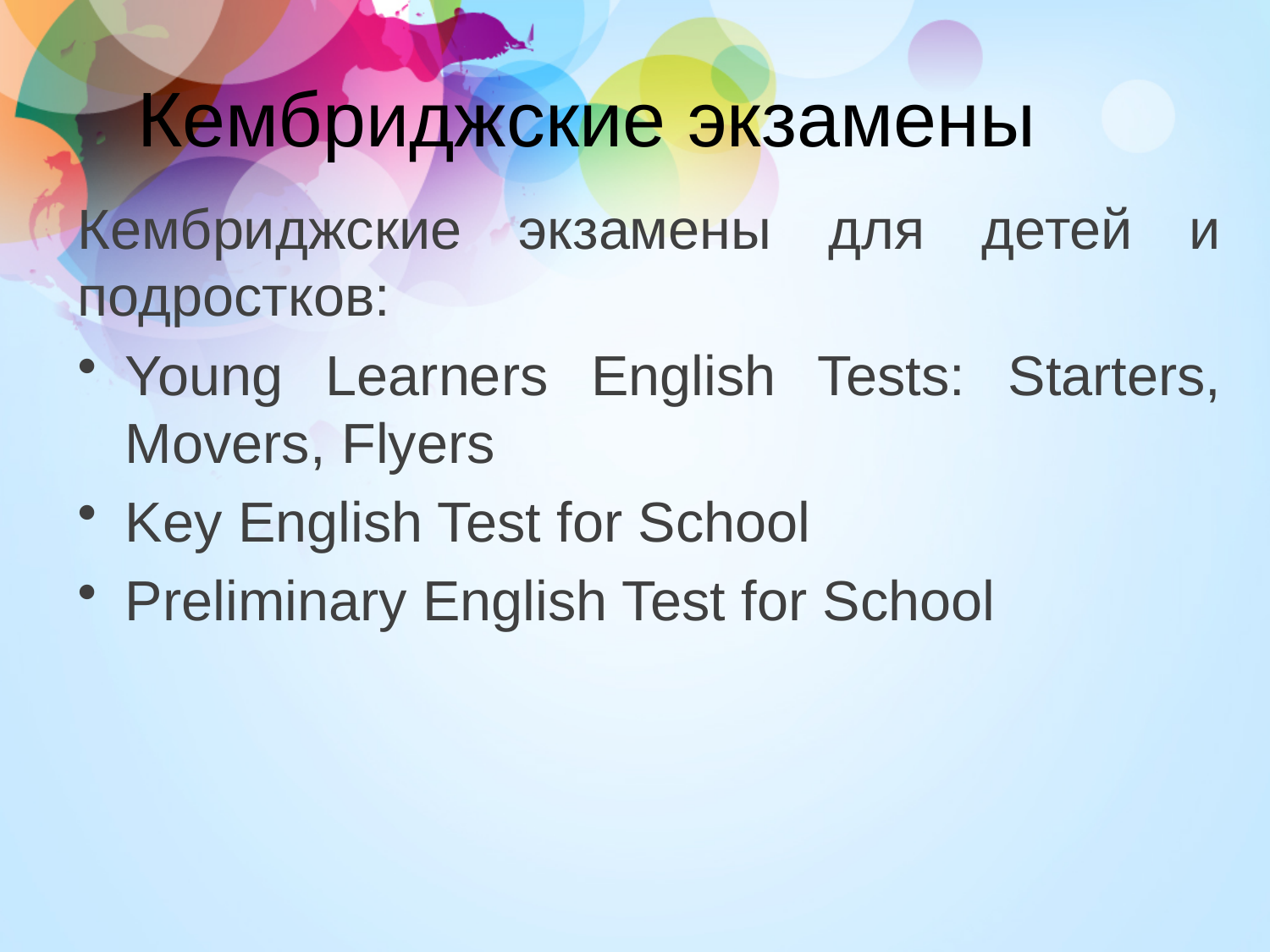

# Кембриджские экзамены
Кембриджские экзамены для детей и подростков:
Young Learners English Tests: Starters, Movers, Flyers
Key English Test for School
Preliminary English Test for School